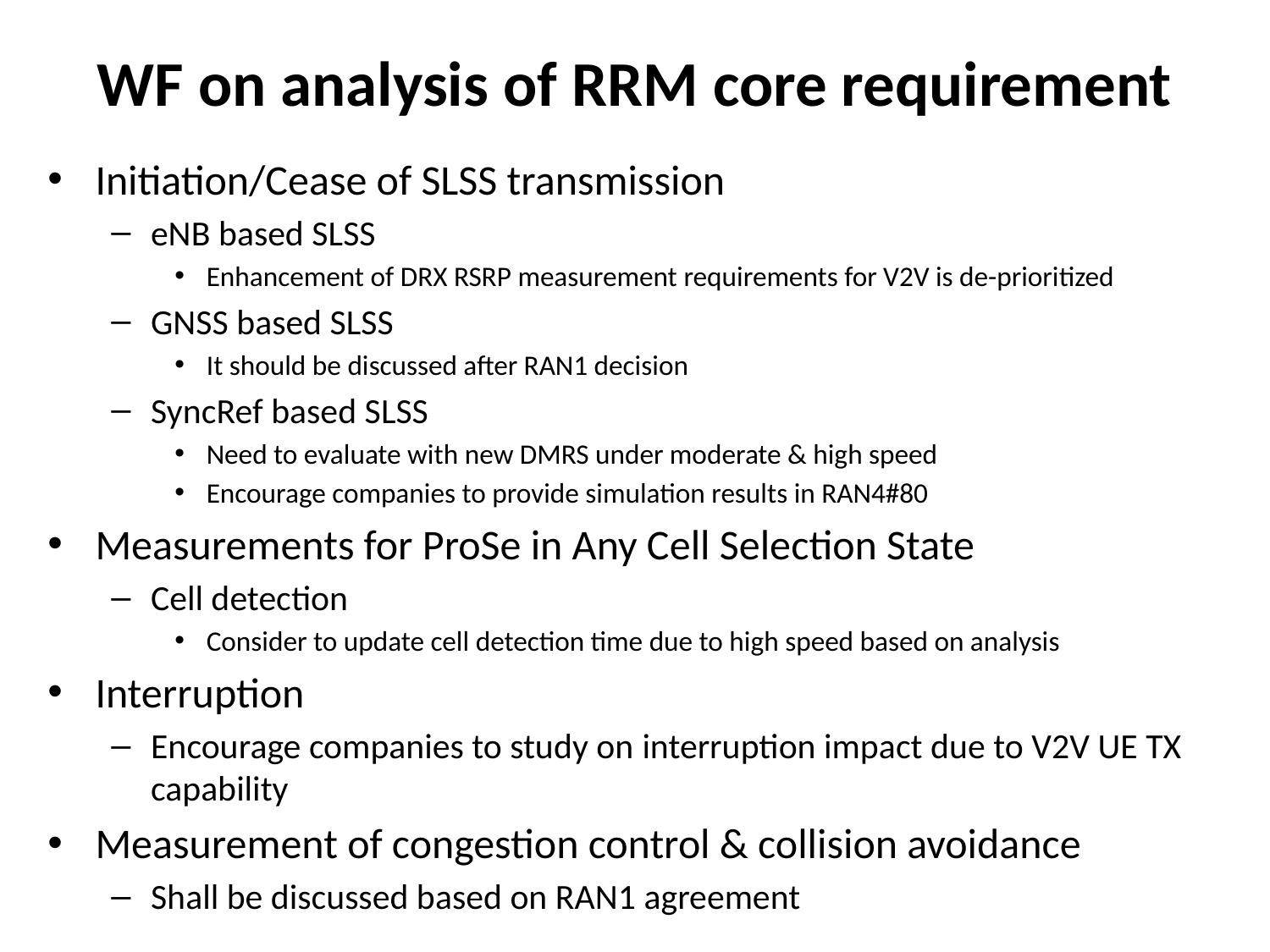

# WF on analysis of RRM core requirement
Initiation/Cease of SLSS transmission
eNB based SLSS
Enhancement of DRX RSRP measurement requirements for V2V is de-prioritized
GNSS based SLSS
It should be discussed after RAN1 decision
SyncRef based SLSS
Need to evaluate with new DMRS under moderate & high speed
Encourage companies to provide simulation results in RAN4#80
Measurements for ProSe in Any Cell Selection State
Cell detection
Consider to update cell detection time due to high speed based on analysis
Interruption
Encourage companies to study on interruption impact due to V2V UE TX capability
Measurement of congestion control & collision avoidance
Shall be discussed based on RAN1 agreement